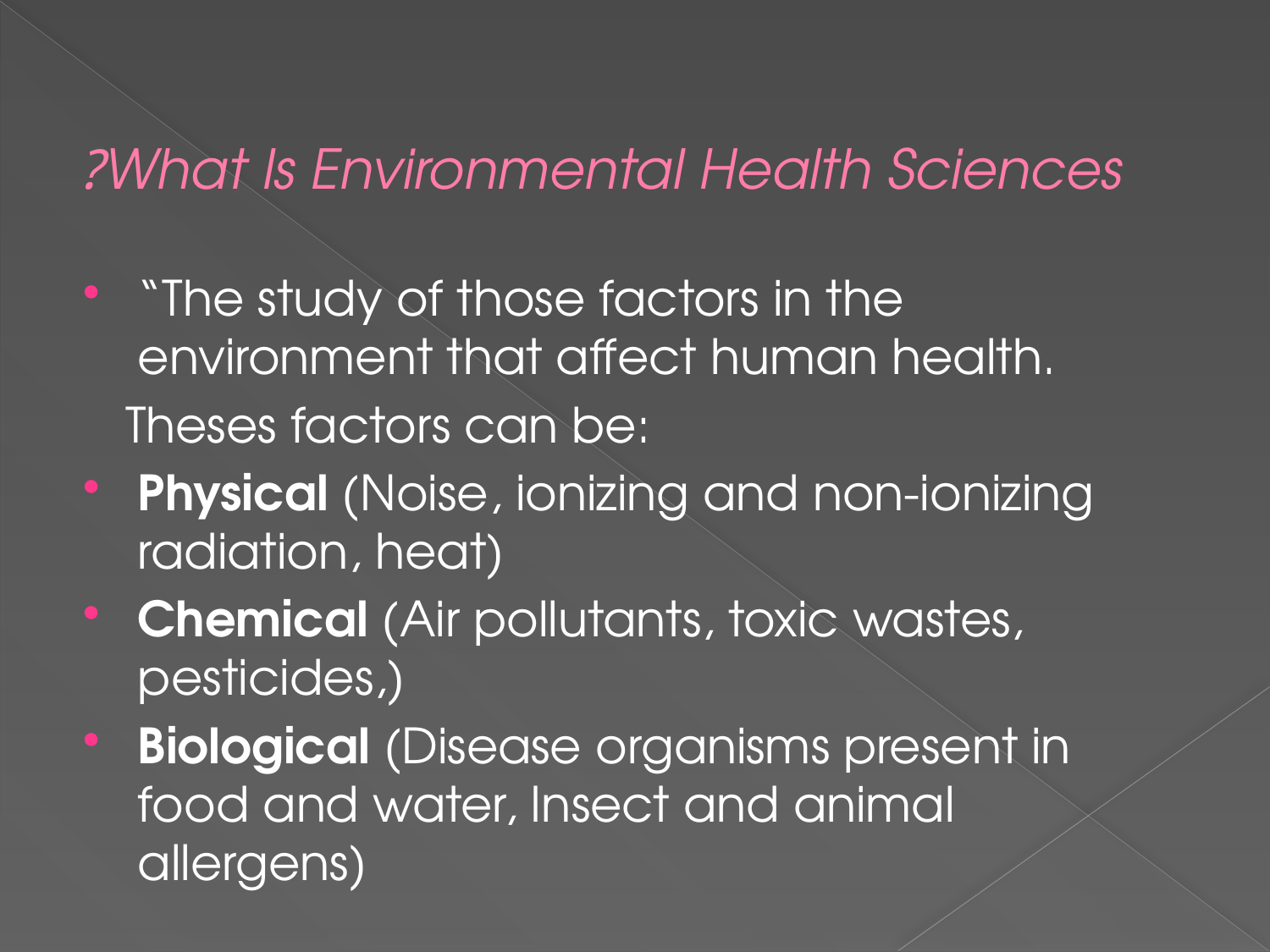

# What Is Environmental Health Sciences?
“The study of those factors in the environment that affect human health.
   Theses factors can be:
Physical (Noise, ionizing and non-ionizing radiation, heat)
Chemical (Air pollutants, toxic wastes, pesticides,)
Biological (Disease organisms present in food and water, Insect and animal allergens)